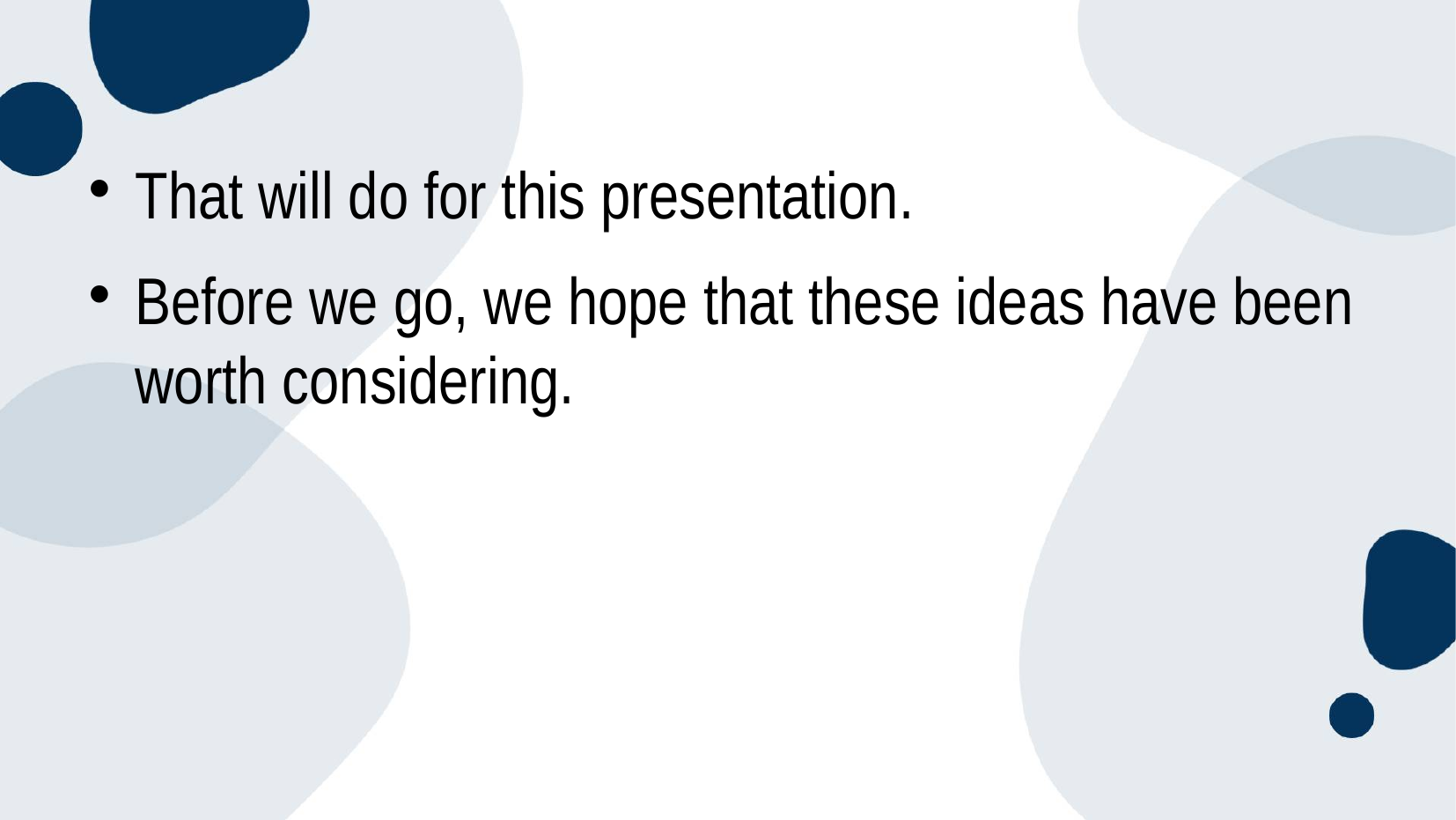

#
That will do for this presentation.
Before we go, we hope that these ideas have been worth considering.